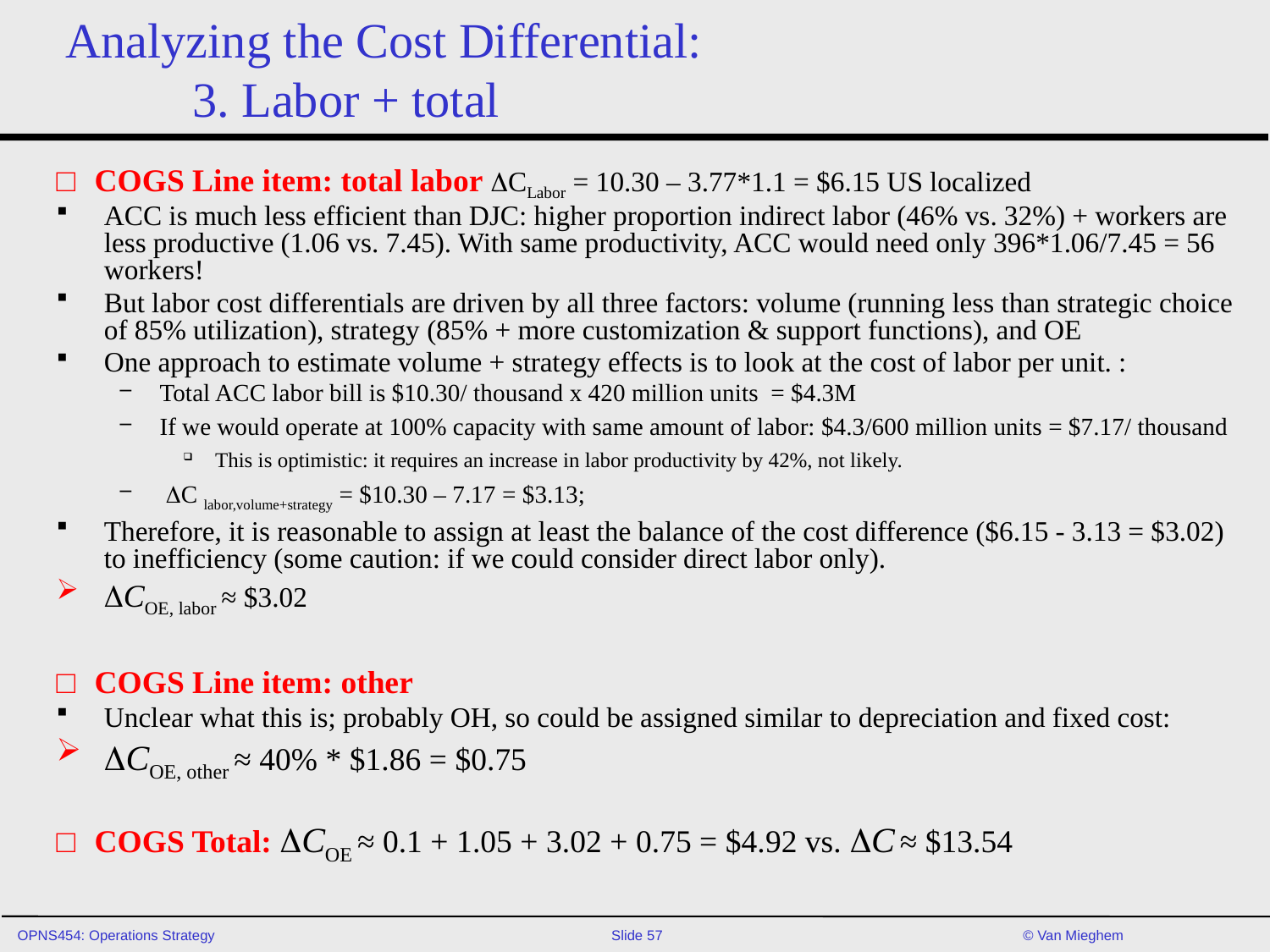

# Analyzing the Cost Differential: 3. Labor + total
□ COGS Line item: total labor ΔCLabor = 10.30 – 3.77*1.1 = $6.15 US localized
ACC is much less efficient than DJC: higher proportion indirect labor (46% vs. 32%) + workers are less productive (1.06 vs. 7.45). With same productivity, ACC would need only 396*1.06/7.45 = 56 workers!
But labor cost differentials are driven by all three factors: volume (running less than strategic choice of 85% utilization), strategy (85% + more customization & support functions), and OE
One approach to estimate volume + strategy effects is to look at the cost of labor per unit. :
Total ACC labor bill is $10.30/ thousand x 420 million units  = $4.3M
If we would operate at 100% capacity with same amount of labor: $4.3/600 million units = $7.17/ thousand
This is optimistic: it requires an increase in labor productivity by 42%, not likely.
 ΔC labor,volume+strategy = $10.30 – 7.17 = $3.13;
Therefore, it is reasonable to assign at least the balance of the cost difference ($6.15 - 3.13 = $3.02) to inefficiency (some caution: if we could consider direct labor only).
ΔCOE, labor ≈ $3.02

□ COGS Line item: other
Unclear what this is; probably OH, so could be assigned similar to depreciation and fixed cost:
ΔCOE, other ≈ 40% * $1.86 = $0.75

□ COGS Total: ΔCOE ≈ 0.1 + 1.05 + 3.02 + 0.75 = $4.92 vs. ΔC ≈ $13.54